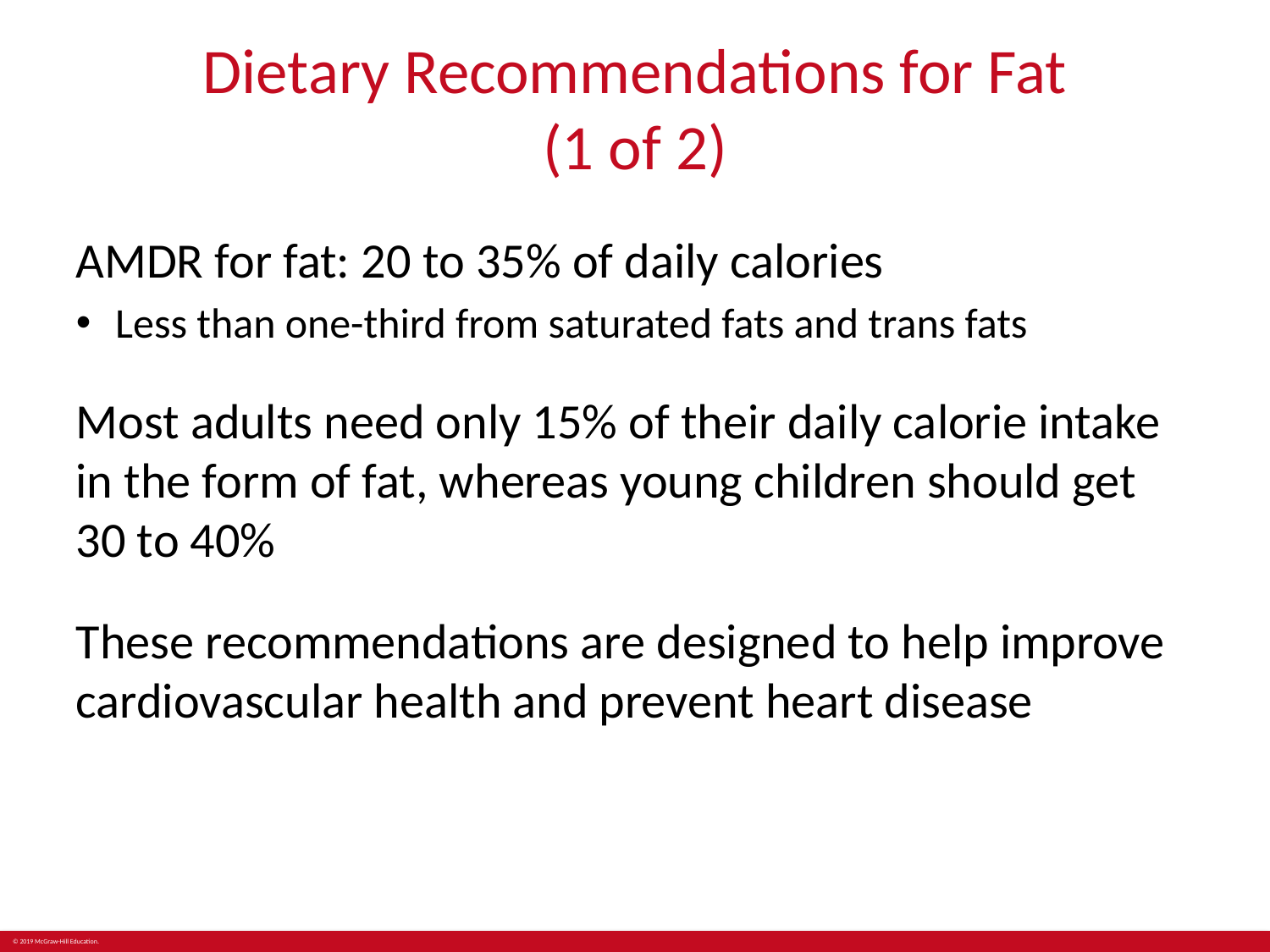

# Dietary Recommendations for Fat (1 of 2)
AMDR for fat: 20 to 35% of daily calories
Less than one-third from saturated fats and trans fats
Most adults need only 15% of their daily calorie intake in the form of fat, whereas young children should get 30 to 40%
These recommendations are designed to help improve cardiovascular health and prevent heart disease